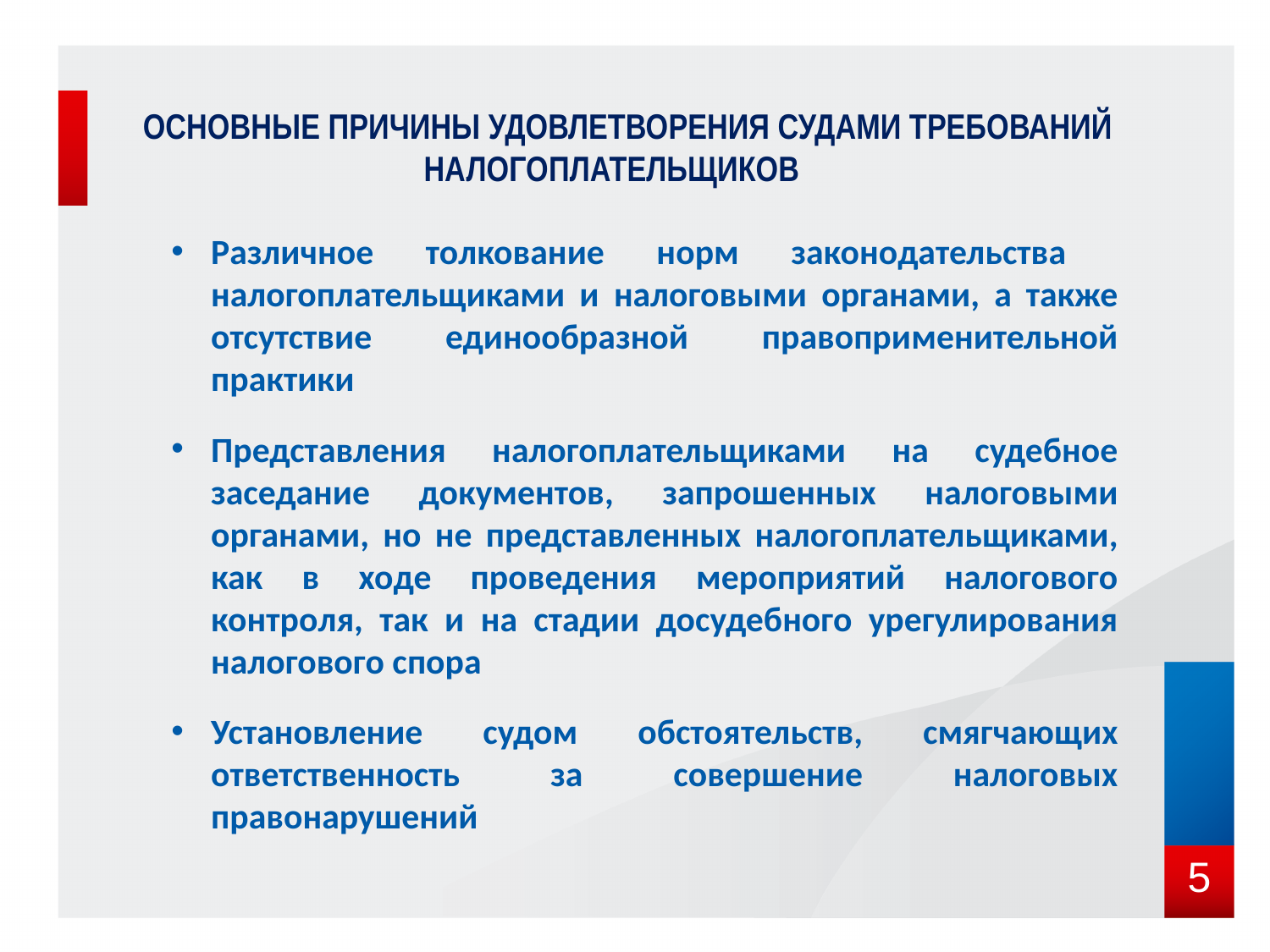

# Основные причины удовлетворения судами требований налогоплательщиков
Различное толкование норм законодательства  налогоплательщиками и налоговыми органами, а также отсутствие единообразной правоприменительной практики
Представления налогоплательщиками на судебное заседание документов, запрошенных налоговыми органами, но не представленных налогоплательщиками, как в ходе проведения мероприятий налогового контроля, так и на стадии досудебного урегулирования налогового спора
Установление судом обстоя­тельств, смягчающих ответственность за совершение налоговых правонарушений

5